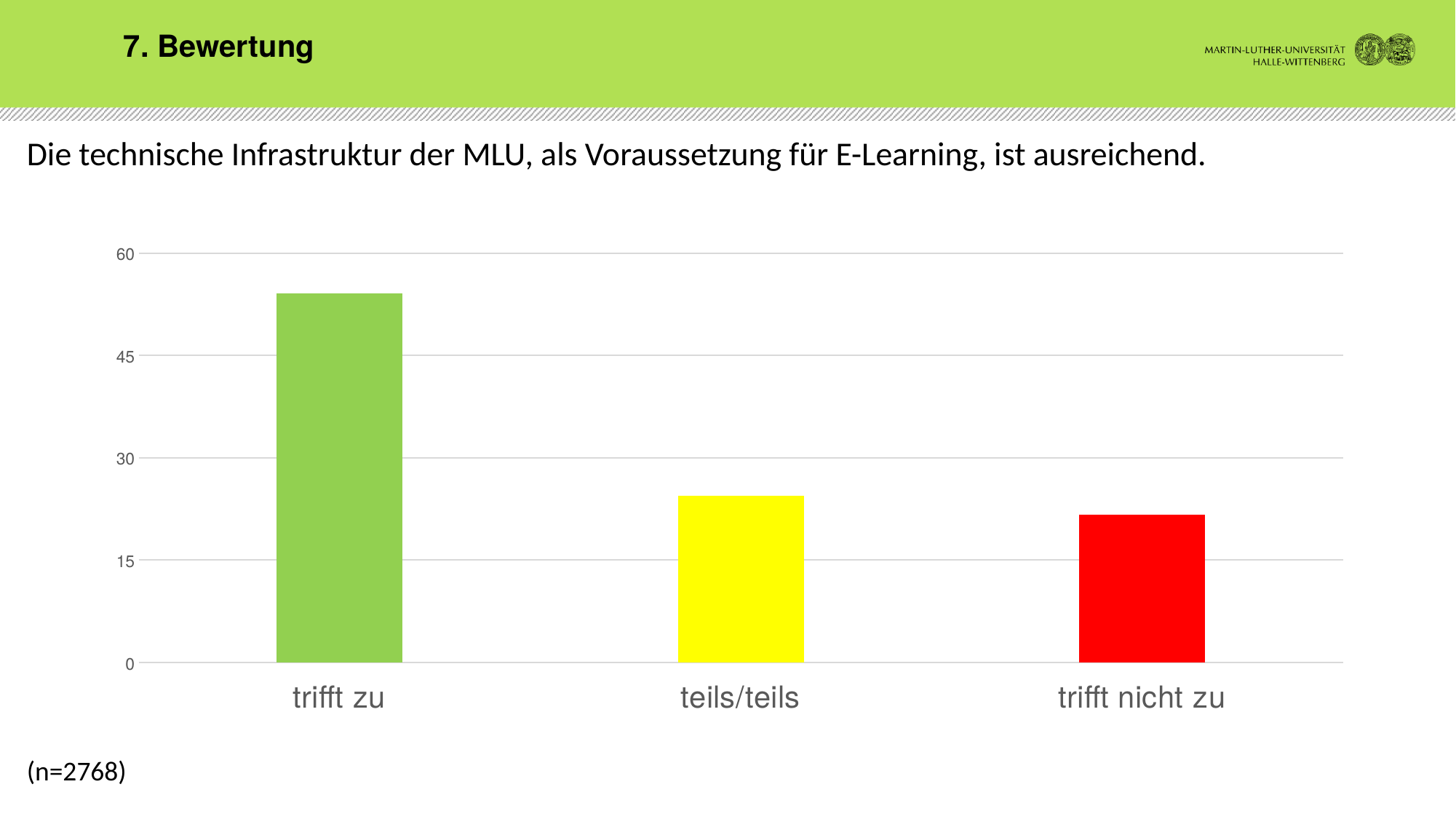

7. Bewertung

# Die technische Infrastruktur der MLU, als Voraussetzung für E-Learning, ist ausreichend. (n=2768)

### Chart

| Category | Datenreihe 1 |
|---|---|
| trifft zu | 54.1 |
| teils/teils | 24.4 |
| trifft nicht zu | 21.6 |